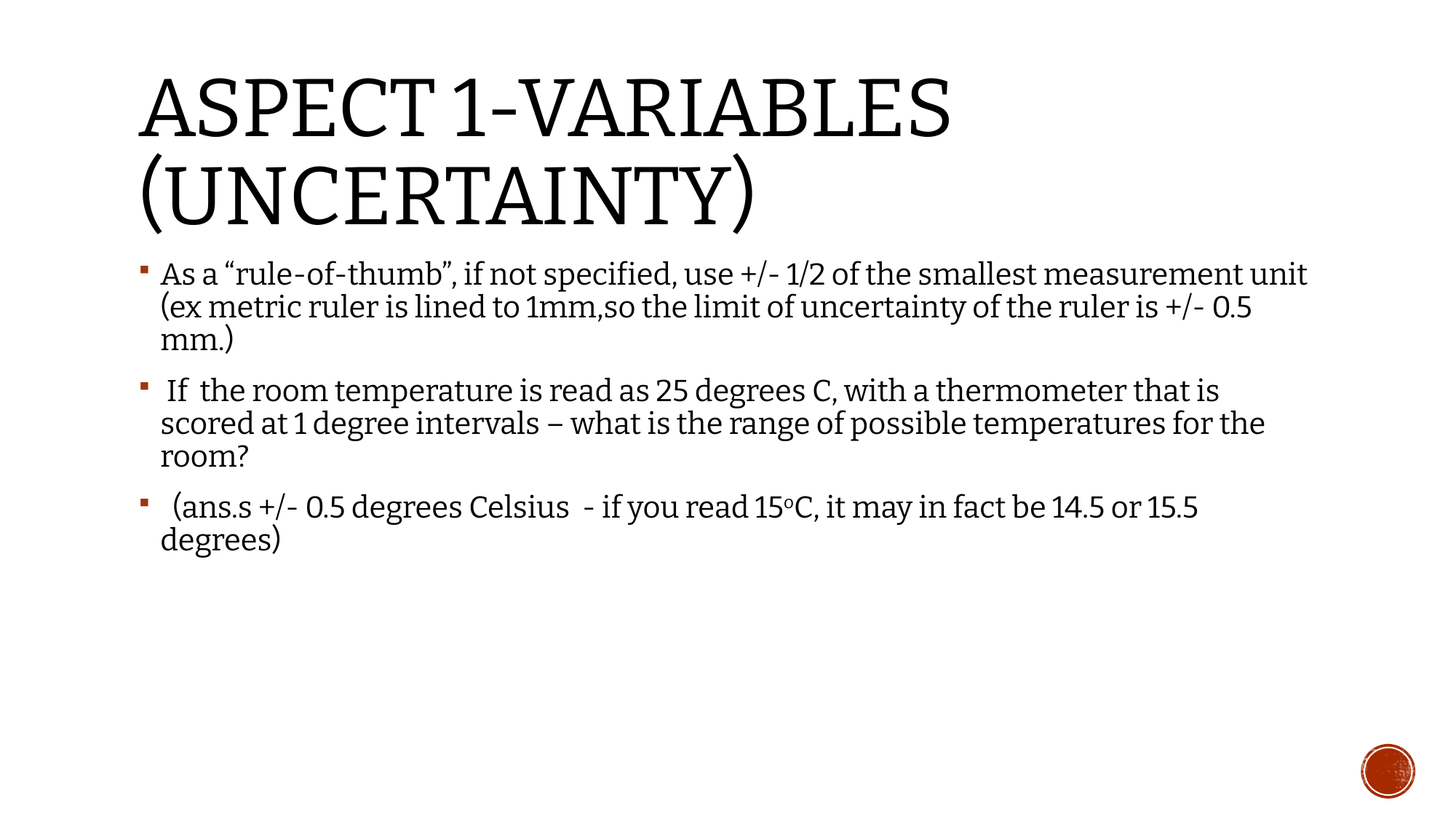

# Aspect 1-variables (uncertainty)
As a “rule-of-thumb”, if not specified, use +/- 1/2 of the smallest measurement unit  (ex metric ruler is lined to 1mm,so the limit of uncertainty of the ruler is +/- 0.5 mm.)
 If  the room temperature is read as 25 degrees C, with a thermometer that is scored at 1 degree intervals – what is the range of possible temperatures for the room?
  (ans.s +/- 0.5 degrees Celsius  - if you read 15oC, it may in fact be 14.5 or 15.5 degrees)